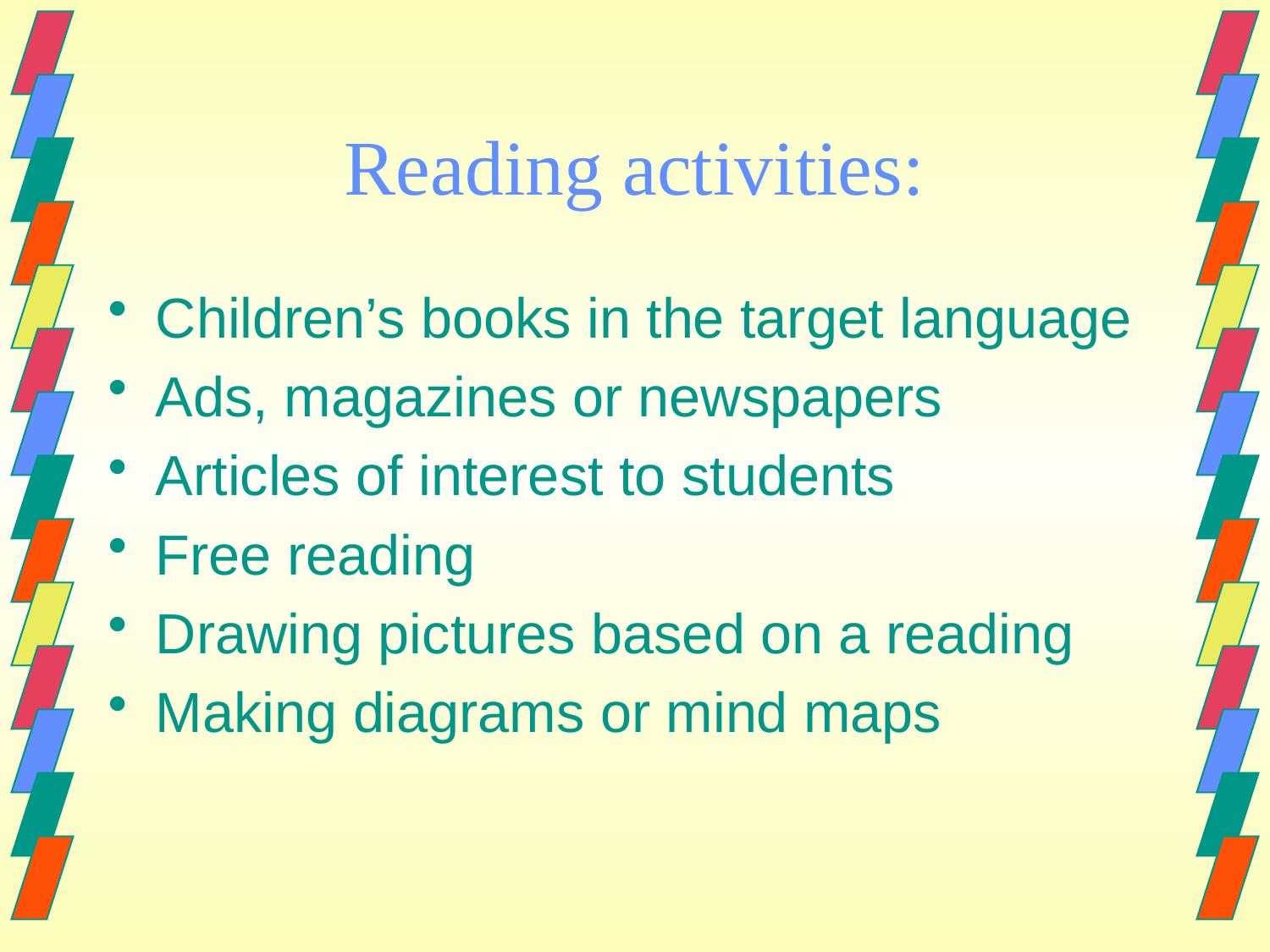

# Reading activities:
Children’s books in the target language
Ads, magazines or newspapers
Articles of interest to students
Free reading
Drawing pictures based on a reading
Making diagrams or mind maps